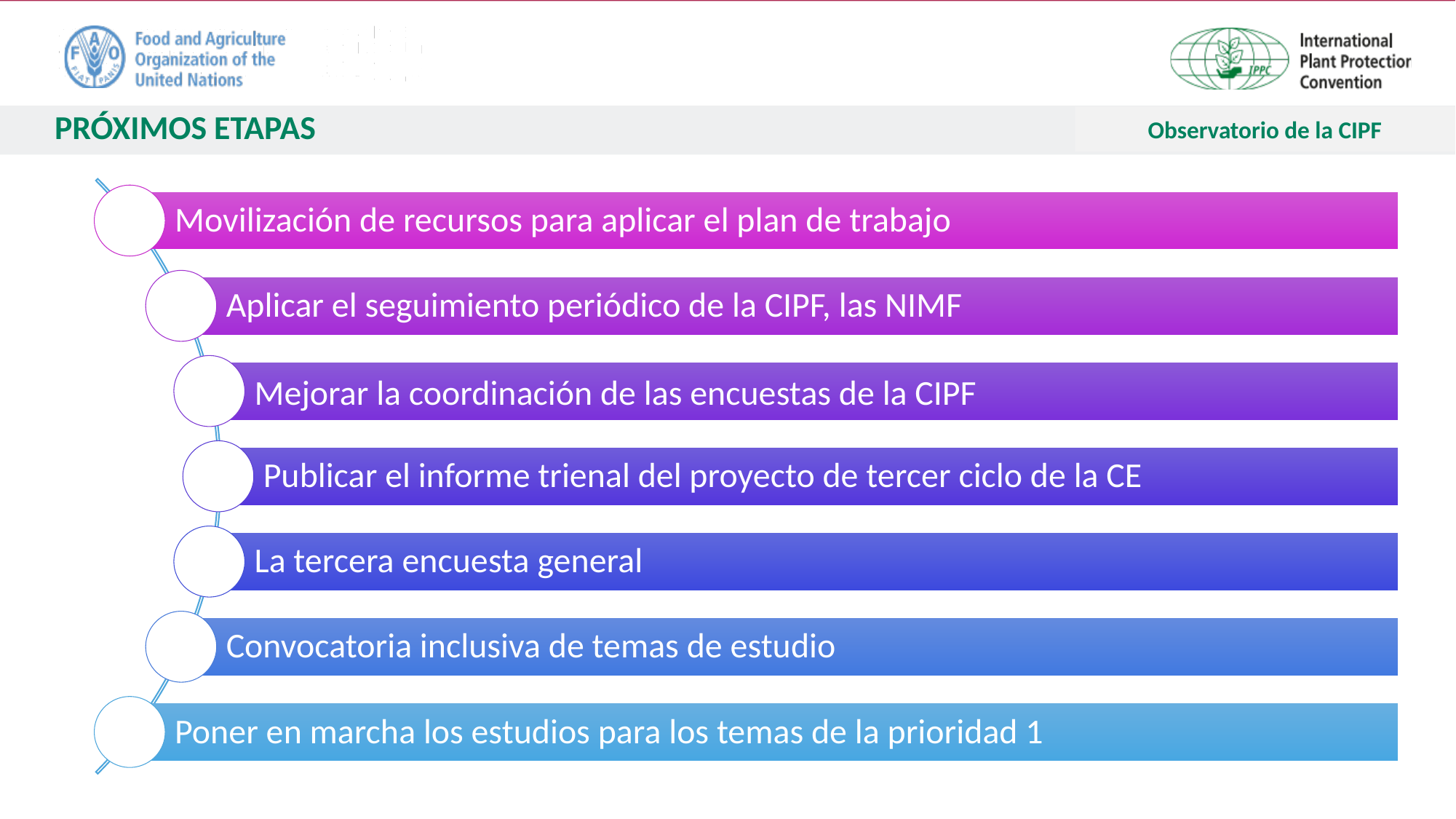

Observatorio de la CIPF
# PRÓXIMOS ETAPAS
Movilización de recursos para aplicar el plan de trabajo
Aplicar el seguimiento periódico de la CIPF, las NIMF
Mejorar la coordinación de las encuestas de la CIPF
Publicar el informe trienal del proyecto de tercer ciclo de la CE
La tercera encuesta general
Convocatoria inclusiva de temas de estudio
Poner en marcha los estudios para los temas de la prioridad 1